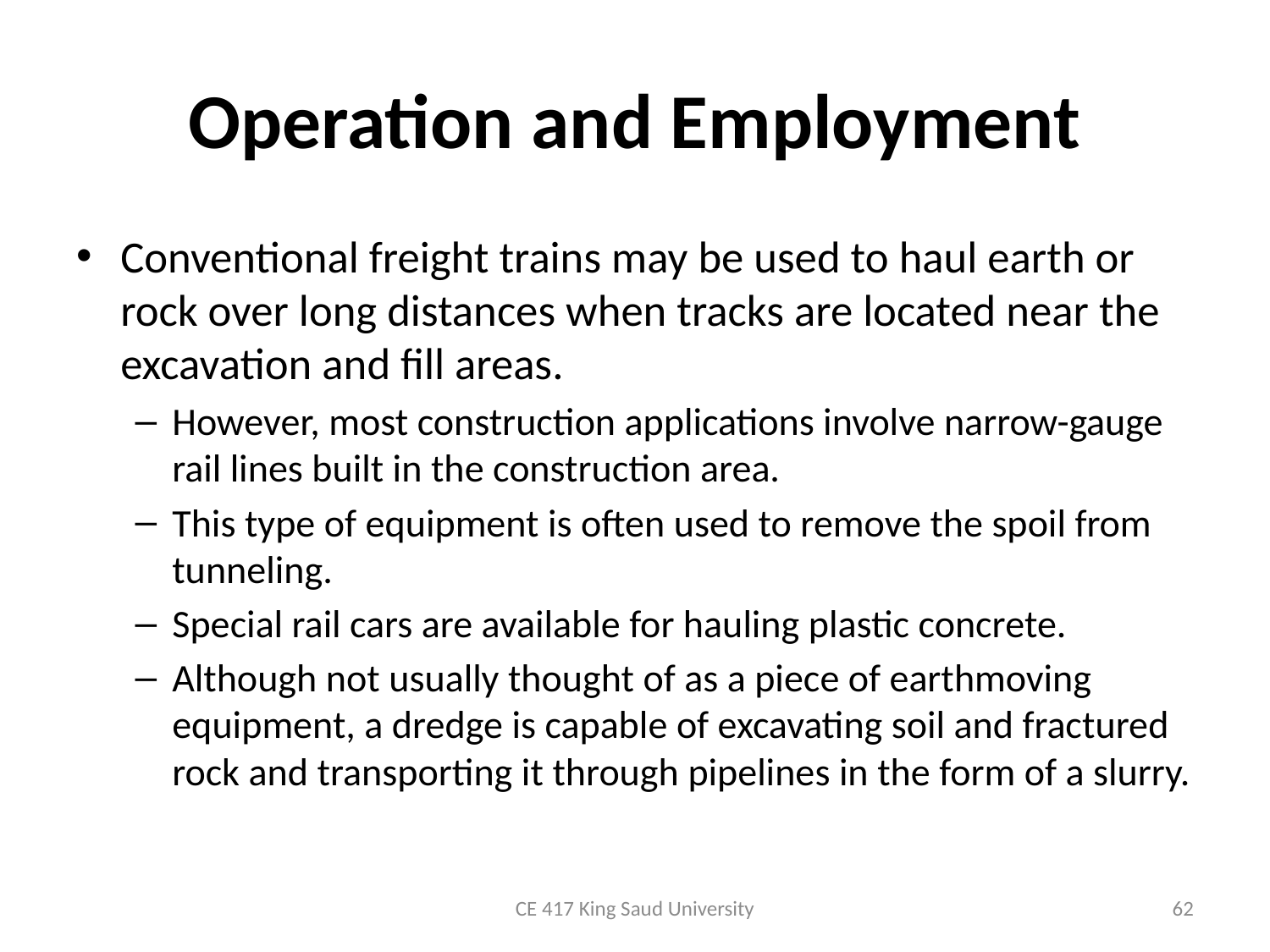

# Operation and Employment
Conventional freight trains may be used to haul earth or rock over long distances when tracks are located near the excavation and fill areas.
However, most construction applications involve narrow-gauge rail lines built in the construction area.
This type of equipment is often used to remove the spoil from tunneling.
Special rail cars are available for hauling plastic concrete.
Although not usually thought of as a piece of earthmoving equipment, a dredge is capable of excavating soil and fractured rock and transporting it through pipelines in the form of a slurry.
CE 417 King Saud University
62